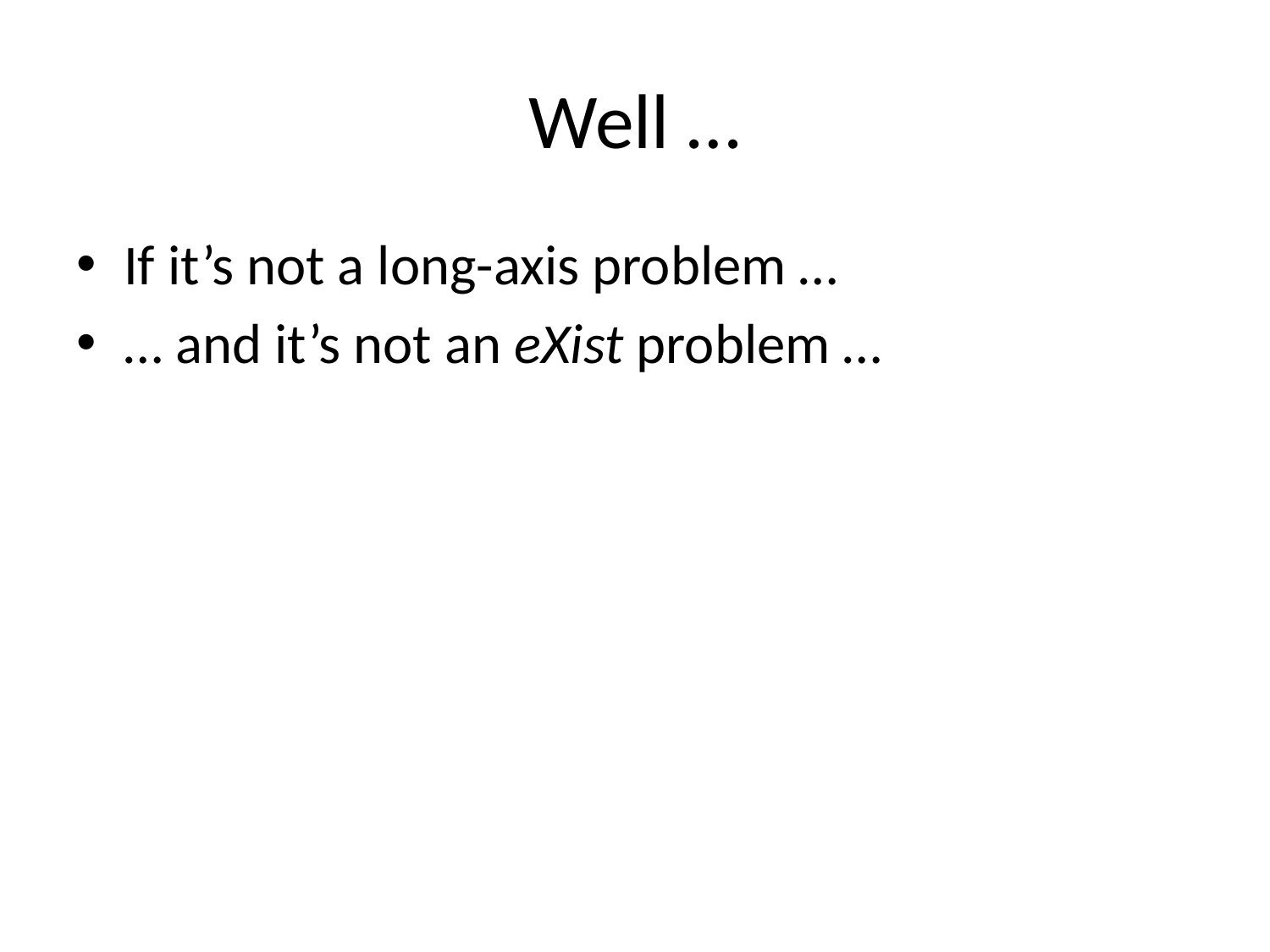

# Well …
If it’s not a long-axis problem …
… and it’s not an eXist problem …